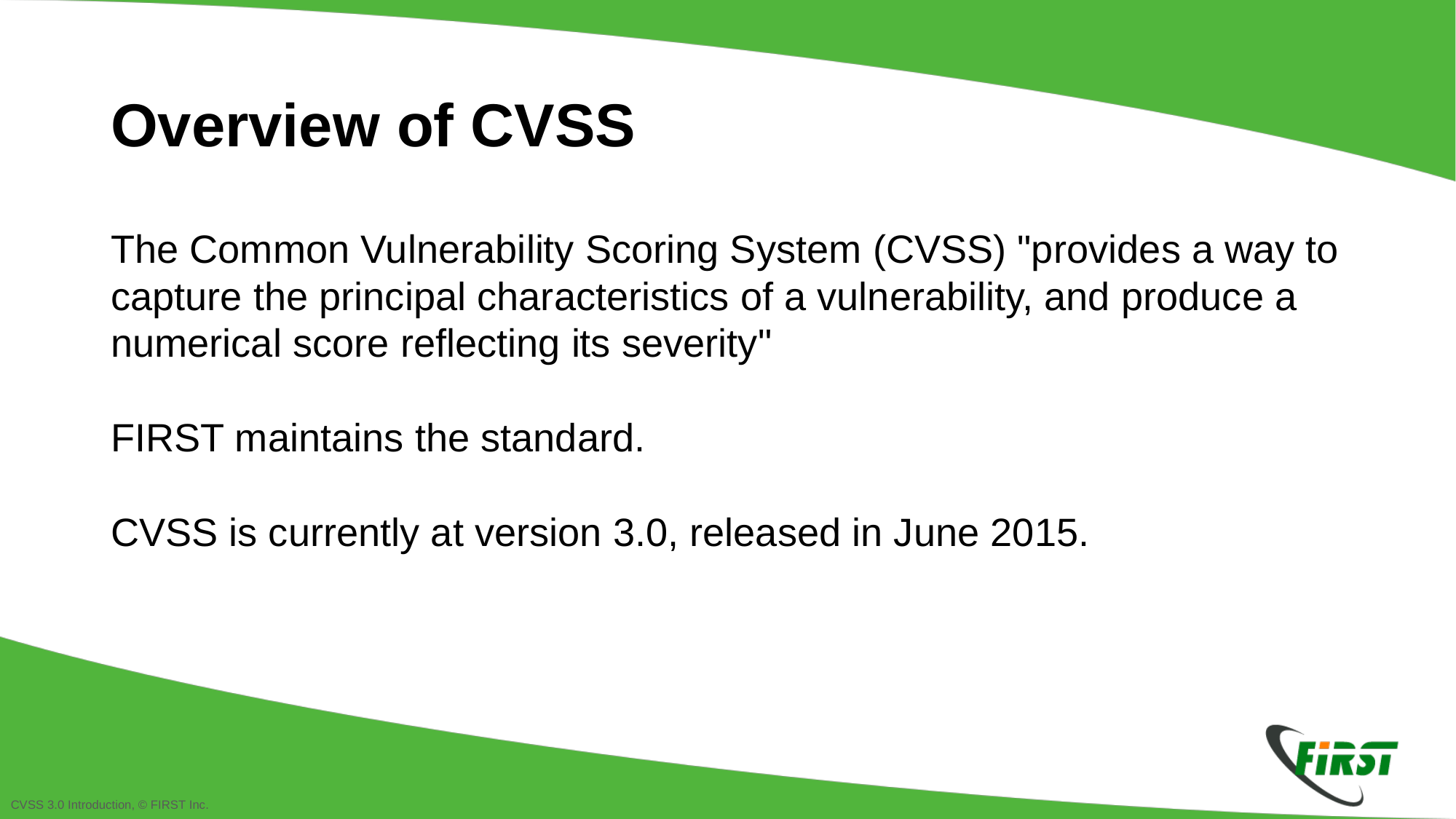

Overview of CVSS
The Common Vulnerability Scoring System (CVSS) "provides a way to capture the principal characteristics of a vulnerability, and produce a numerical score reflecting its severity"

FIRST maintains the standard.

CVSS is currently at version 3.0, released in June 2015.